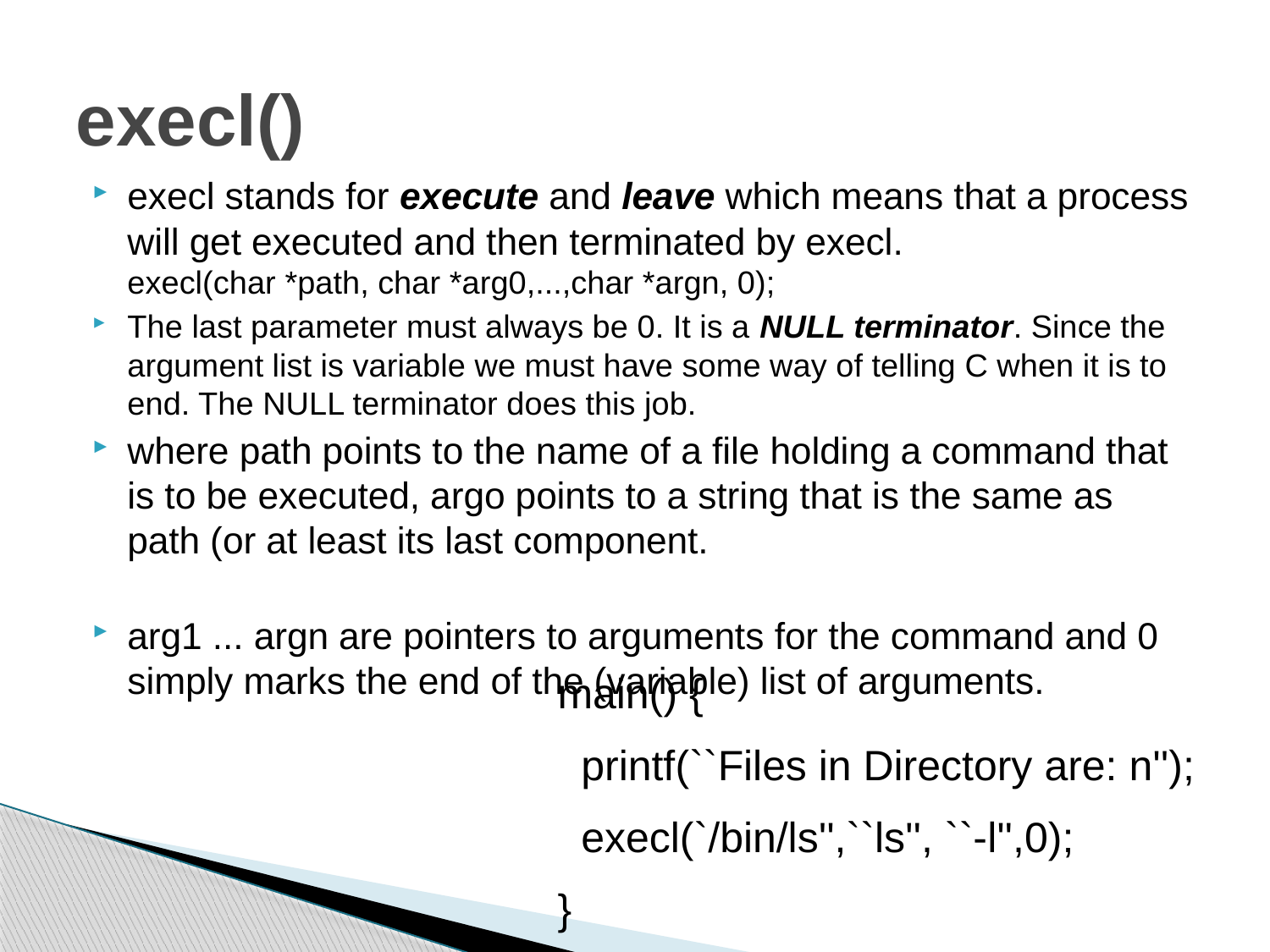

# execl()
execl stands for execute and leave which means that a process will get executed and then terminated by execl.
execl(char *path, char *arg0,...,char *argn, 0);
The last parameter must always be 0. It is a NULL terminator. Since the argument list is variable we must have some way of telling C when it is to end. The NULL terminator does this job.
where path points to the name of a file holding a command that is to be executed, argo points to a string that is the same as path (or at least its last component.
arg1 ... argn are pointers to arguments for the command and 0 simply marks the end of the (variable) list of arguments.
main() {
  printf(``Files in Directory are: n'');
  execl(`/bin/ls'',``ls'', ``-l'',0);
}